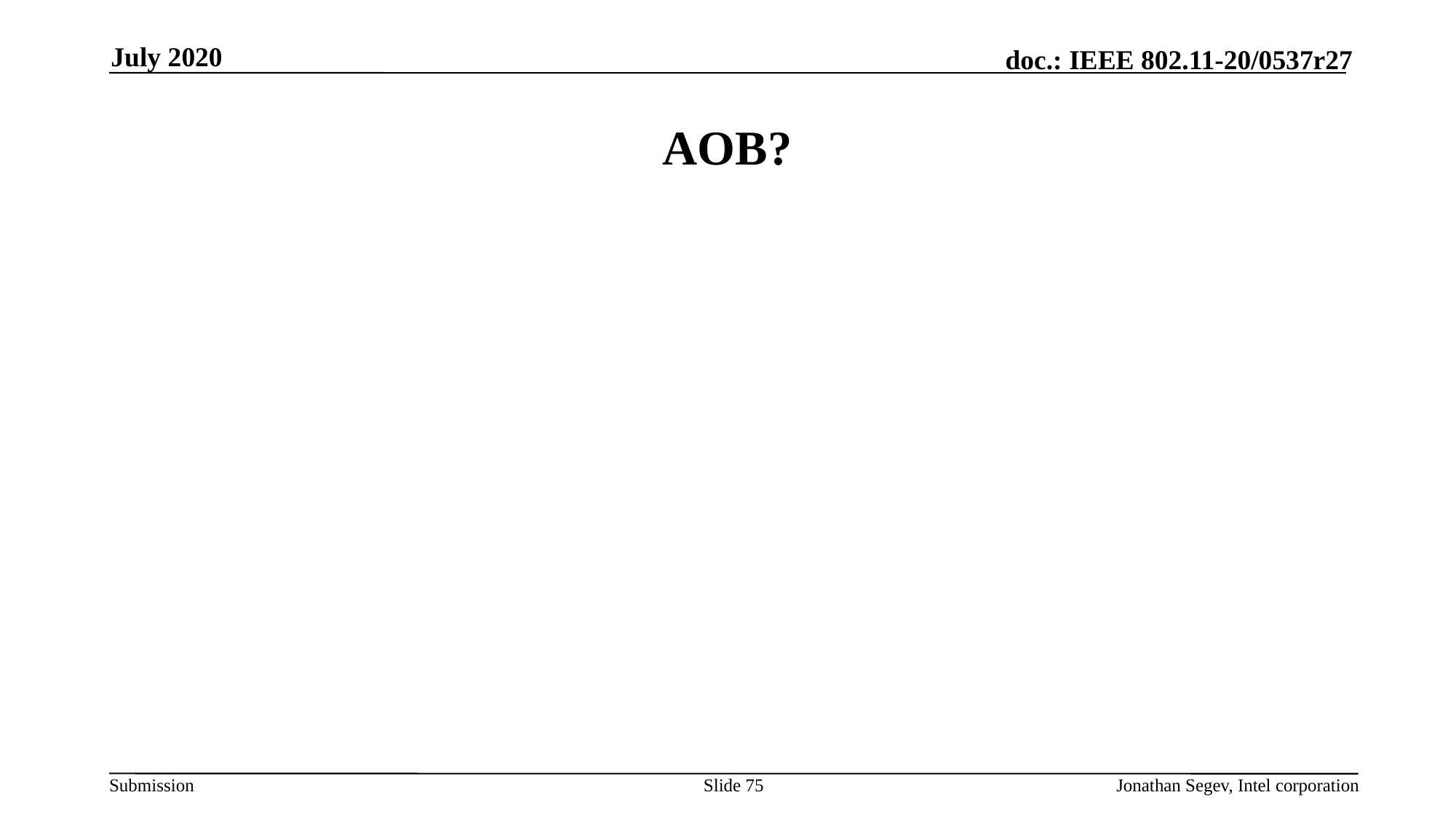

July 2020
# AOB?

Slide 75
Jonathan Segev, Intel corporation